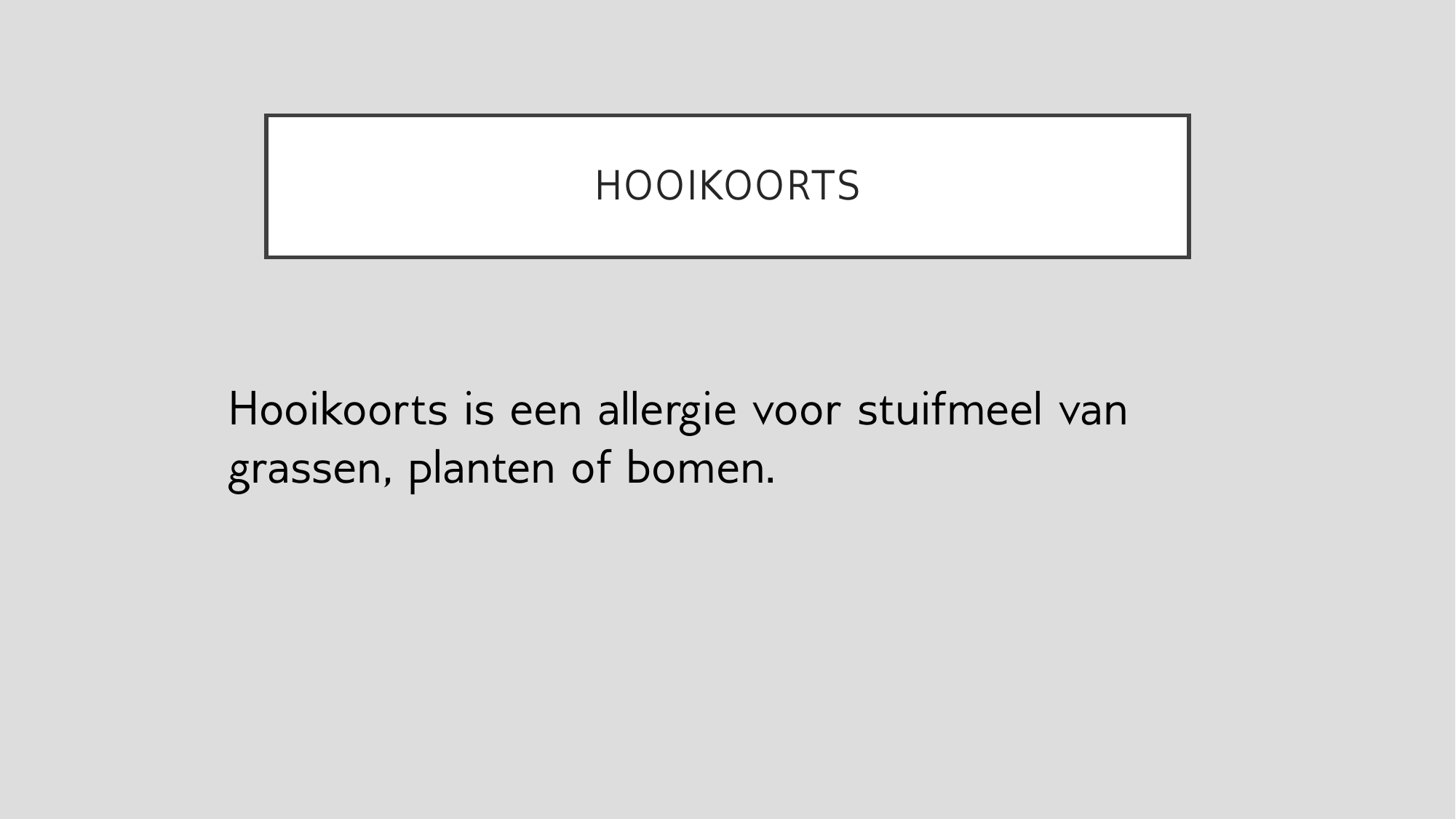

# hooikoorts
Hooikoorts is een allergie voor stuifmeel van grassen, planten of bomen.